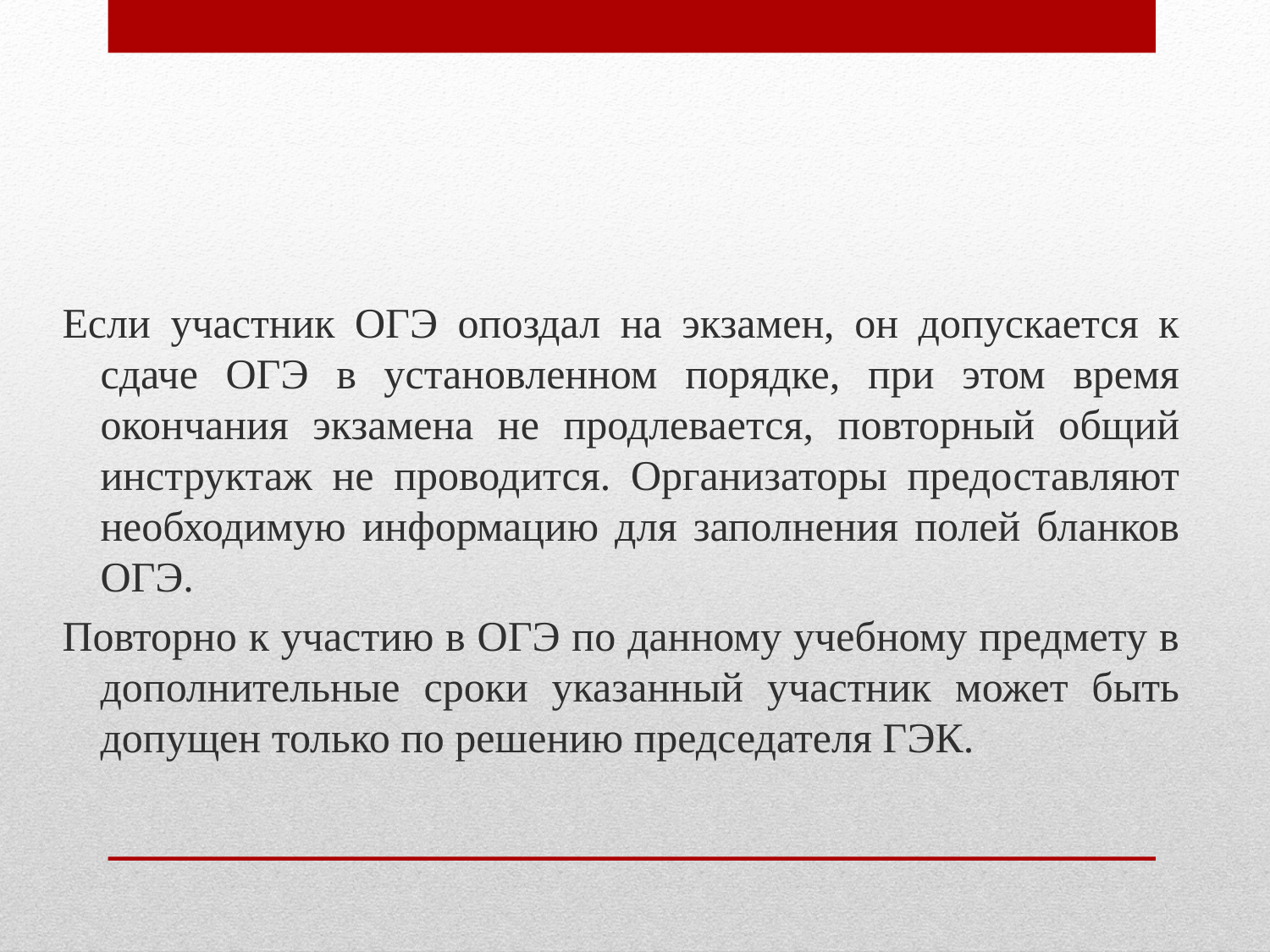

Если участник ОГЭ опоздал на экзамен, он допускается к сдаче ОГЭ в установленном порядке, при этом время окончания экзамена не продлевается, повторный общий инструктаж не проводится. Организаторы предоставляют необходимую информацию для заполнения полей бланков ОГЭ.
Повторно к участию в ОГЭ по данному учебному предмету в дополнительные сроки указанный участник может быть допущен только по решению председателя ГЭК.